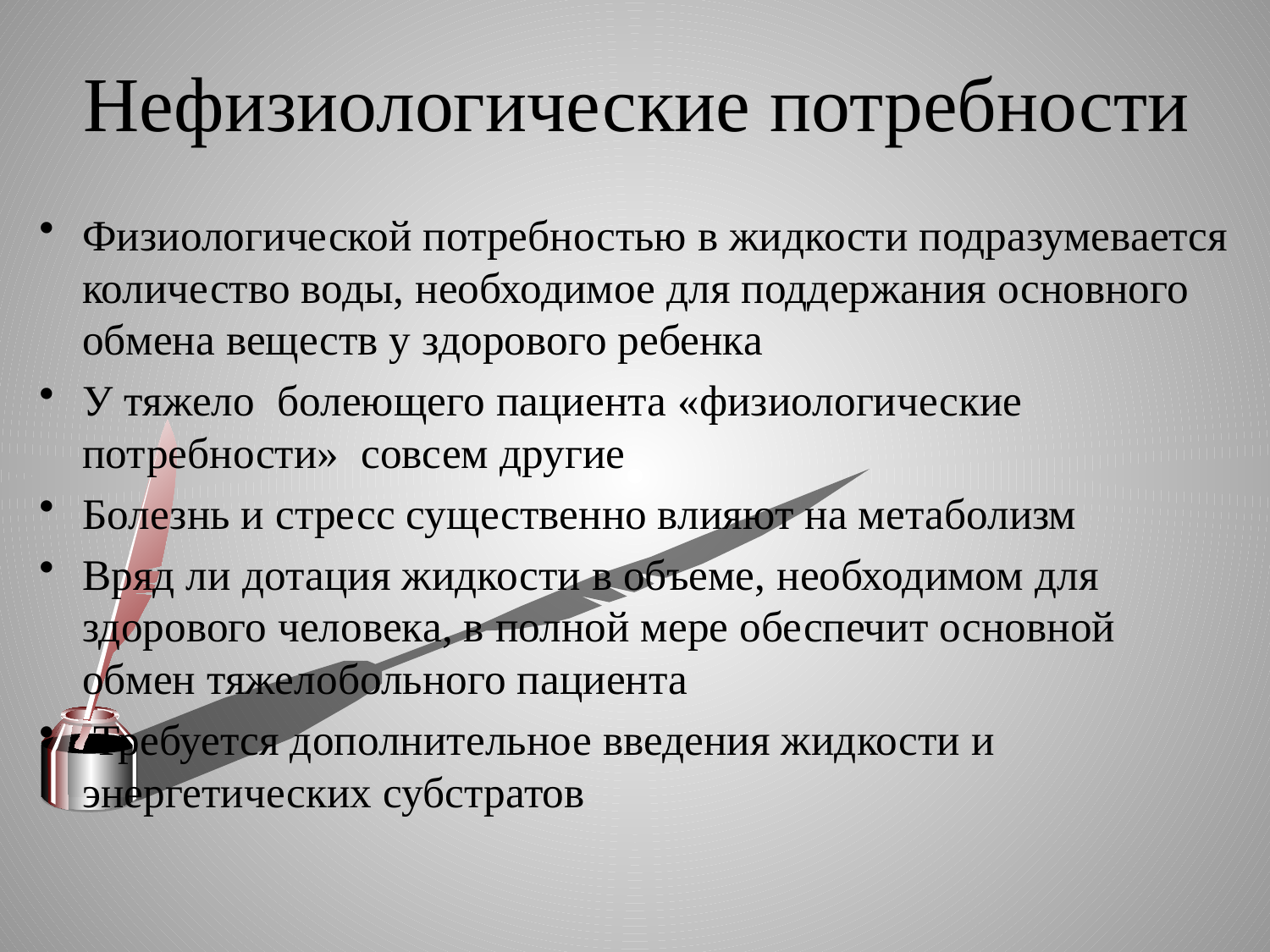

# Нефизиологические потребности
Физиологической потребностью в жидкости подразумевается количество воды, необходимое для поддержания основного обмена веществ у здорового ребенка
У тяжело  болеющего пациента «физиологические потребности»  совсем другие
Болезнь и стресс существенно влияют на метаболизм
Вряд ли дотация жидкости в объеме, необходимом для здорового человека, в полной мере обеспечит основной обмен тяжелобольного пациента
 Требуется дополнительное введения жидкости и энергетических субстратов